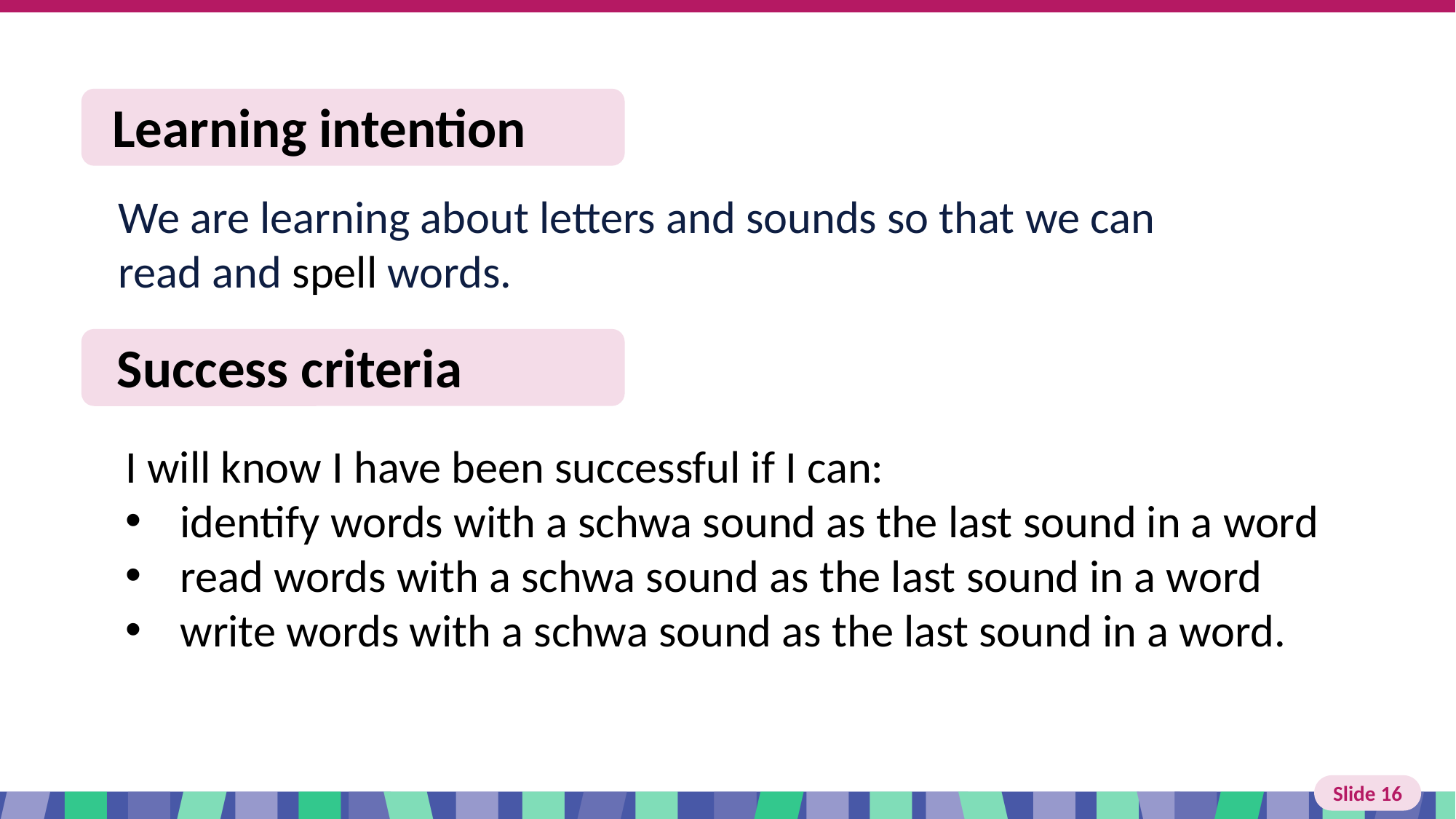

Slide 16 Learning intention and success criteria
I will know I have been successful if I can:
identify words with a schwa sound as the last sound in a word
read words with a schwa sound as the last sound in a word
write words with a schwa sound as the last sound in a word.